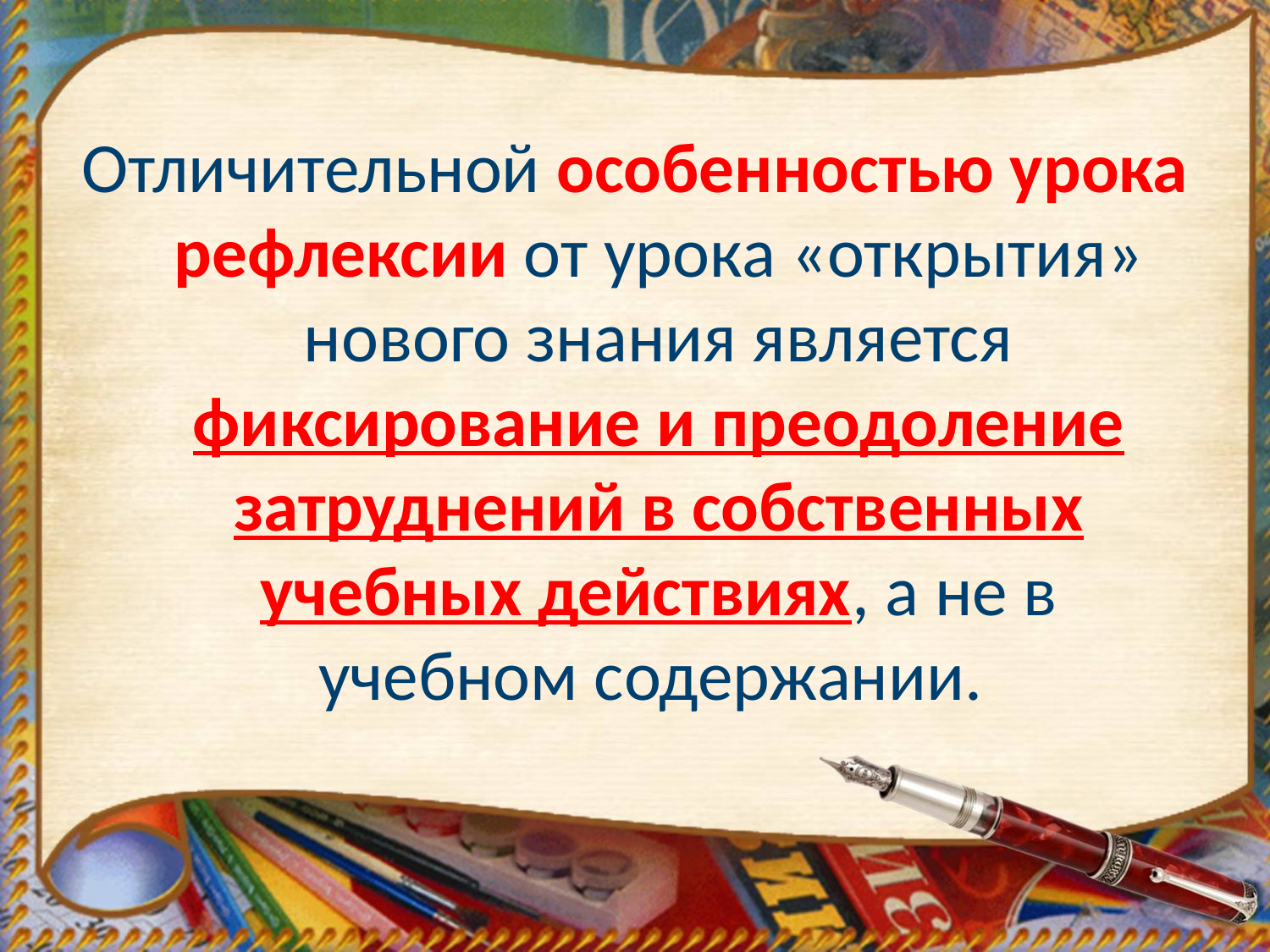

Отличительной особенностью урока рефлексии от урока «открытия» нового знания является фиксирование и преодоление затруднений в собственных учебных действиях, а не в учебном содержании.